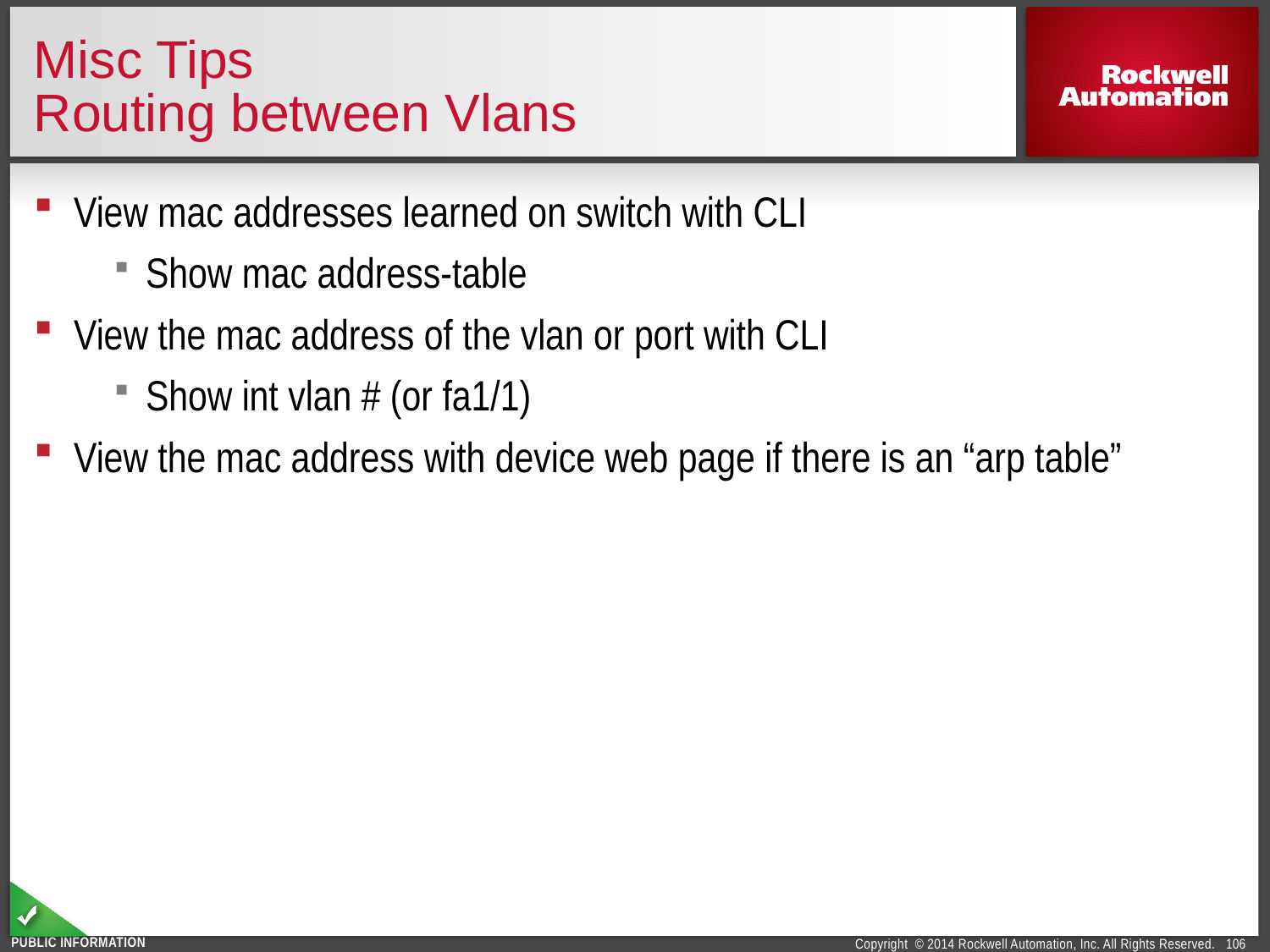

# Misc Tips Routing between Vlans
View mac addresses learned on switch with CLI
Show mac address-table
View the mac address of the vlan or port with CLI
Show int vlan # (or fa1/1)
View the mac address with device web page if there is an “arp table”

106